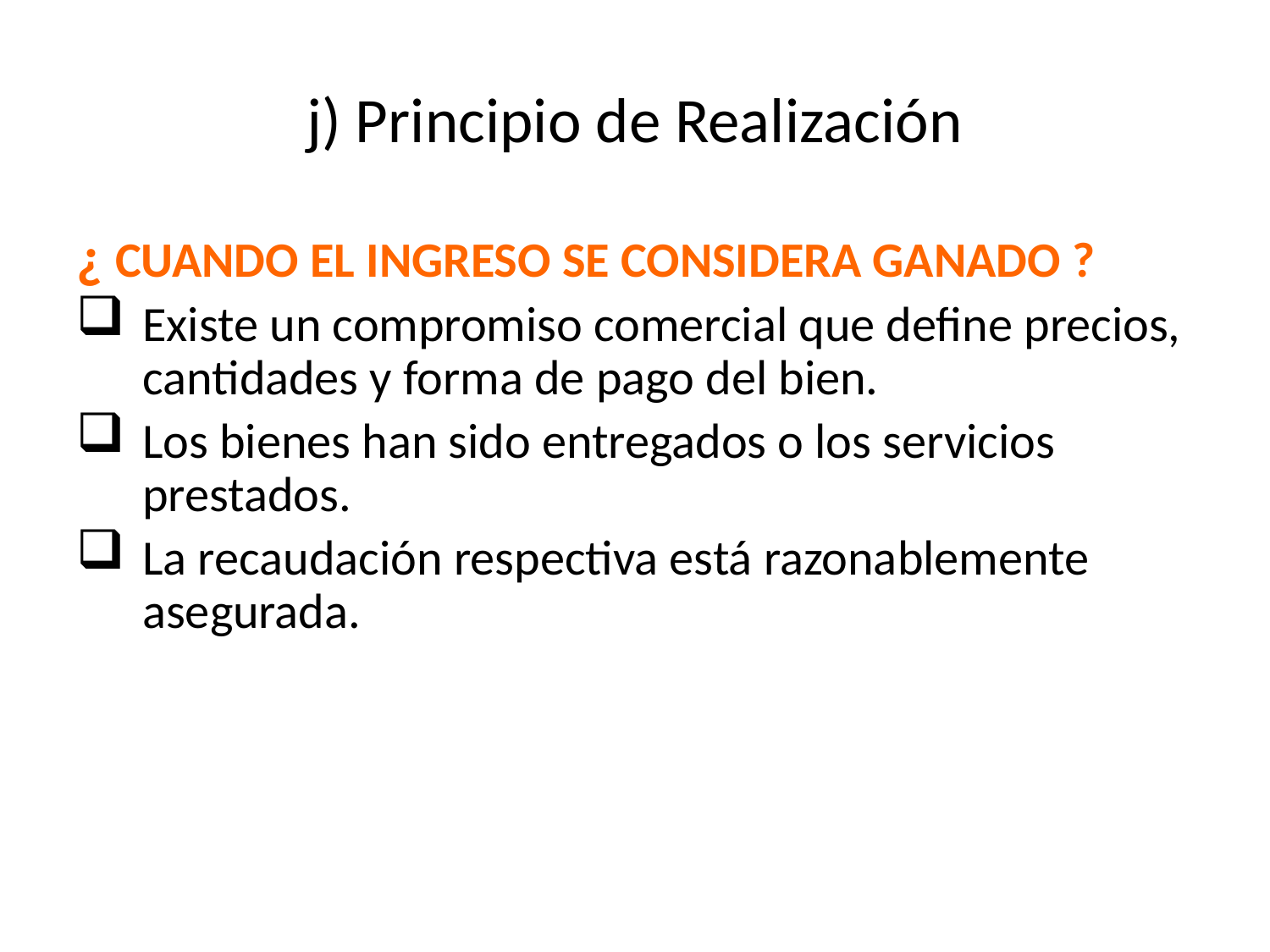

# j) Principio de Realización
¿ CUANDO EL INGRESO SE CONSIDERA GANADO ?
Existe un compromiso comercial que define precios, cantidades y forma de pago del bien.
Los bienes han sido entregados o los servicios prestados.
La recaudación respectiva está razonablemente asegurada.